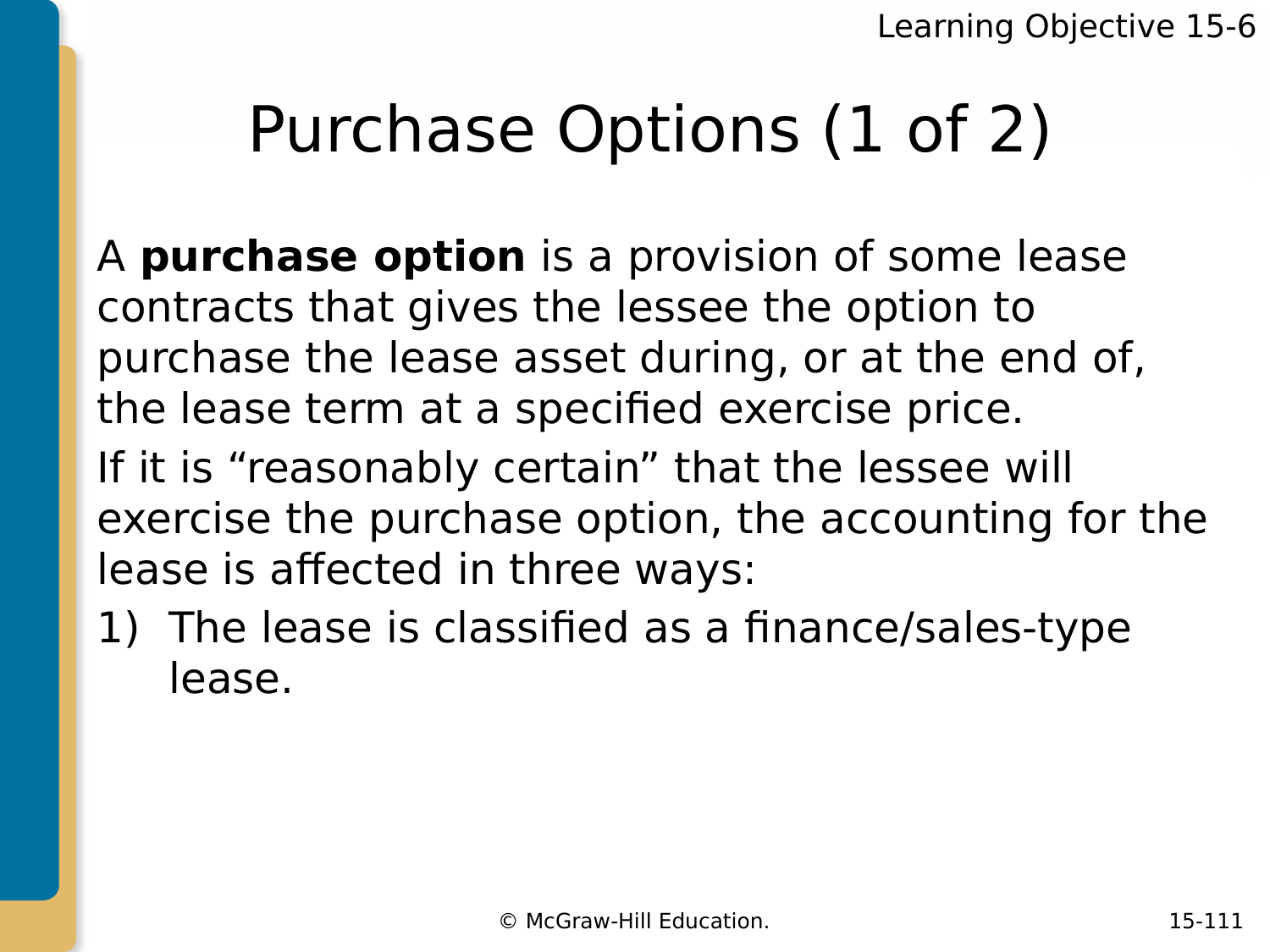

Learning Objective 15-6
# Purchase Options (1 of 2)
A purchase option is a provision of some lease contracts that gives the lessee the option to purchase the lease asset during, or at the end of, the lease term at a specified exercise price.
If it is “reasonably certain” that the lessee will exercise the purchase option, the accounting for the lease is affected in three ways:
The lease is classified as a finance/sales-type lease.